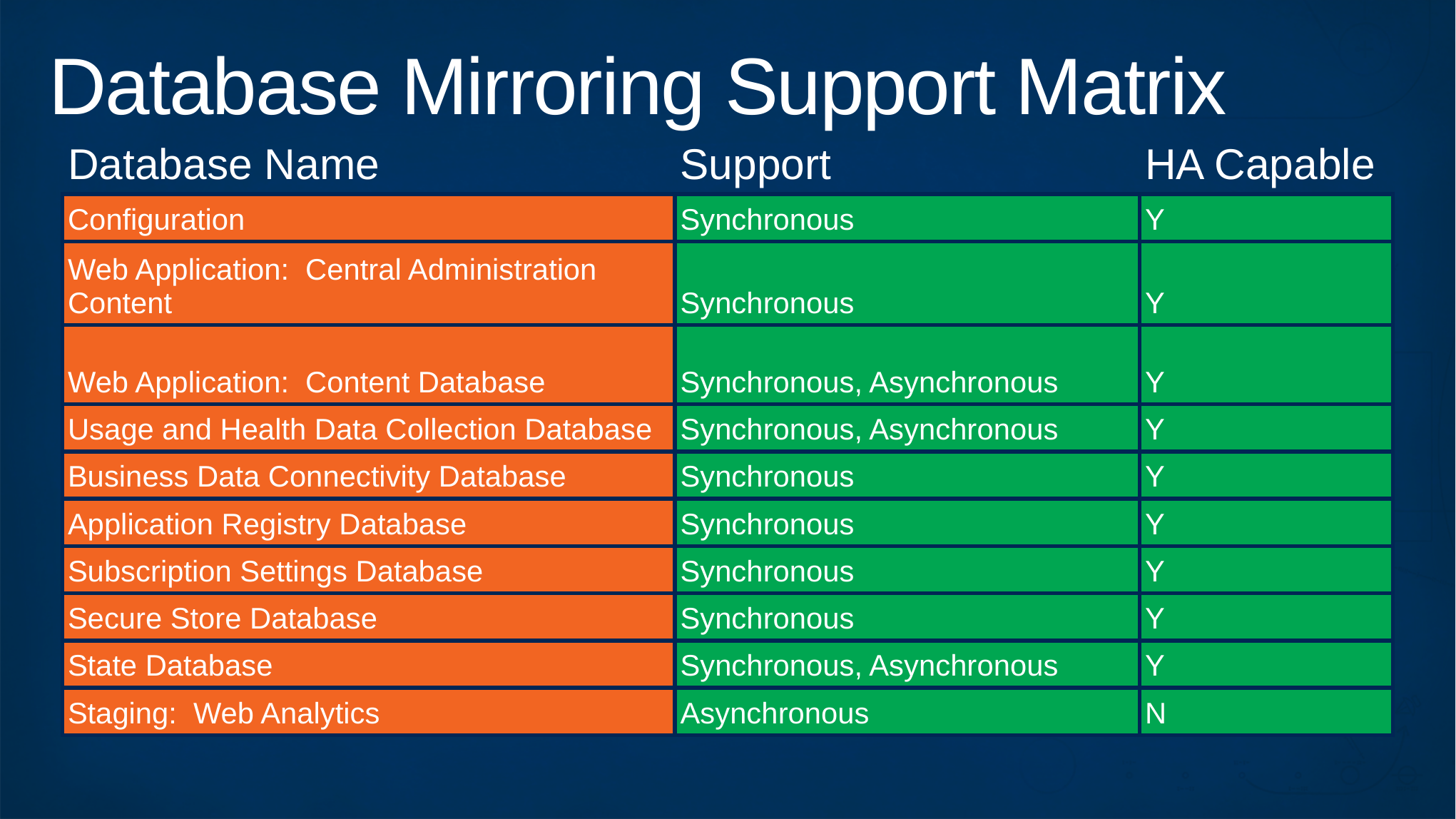

# Database Mirroring Support Matrix
| Database Name | Support | HA Capable |
| --- | --- | --- |
| Configuration | Synchronous | Y |
| Web Application: Central Administration Content | Synchronous | Y |
| Web Application: Content Database | Synchronous, Asynchronous | Y |
| Usage and Health Data Collection Database | Synchronous, Asynchronous | Y |
| Business Data Connectivity Database | Synchronous | Y |
| Application Registry Database | Synchronous | Y |
| Subscription Settings Database | Synchronous | Y |
| Secure Store Database | Synchronous | Y |
| State Database | Synchronous, Asynchronous | Y |
| Staging: Web Analytics | Asynchronous | N |